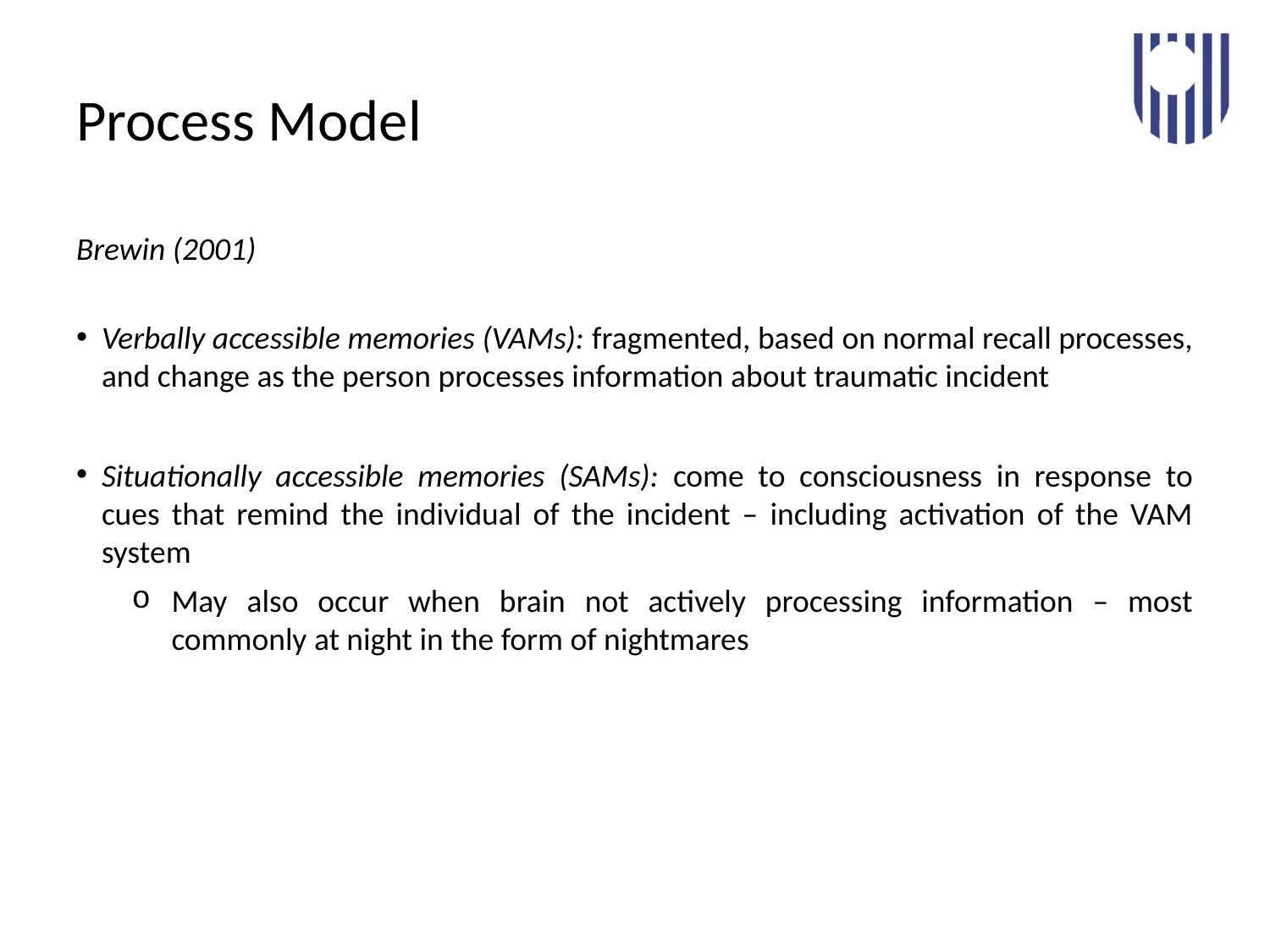

# Process Model
Brewin (2001)

Verbally accessible memories (VAMs): fragmented, based on normal recall processes, and change as the person processes information about traumatic incident

Situationally accessible memories (SAMs): come to consciousness in response to cues that remind the individual of the incident – including activation of the VAM system
May also occur when brain not actively processing information – most commonly at night in the form of nightmares